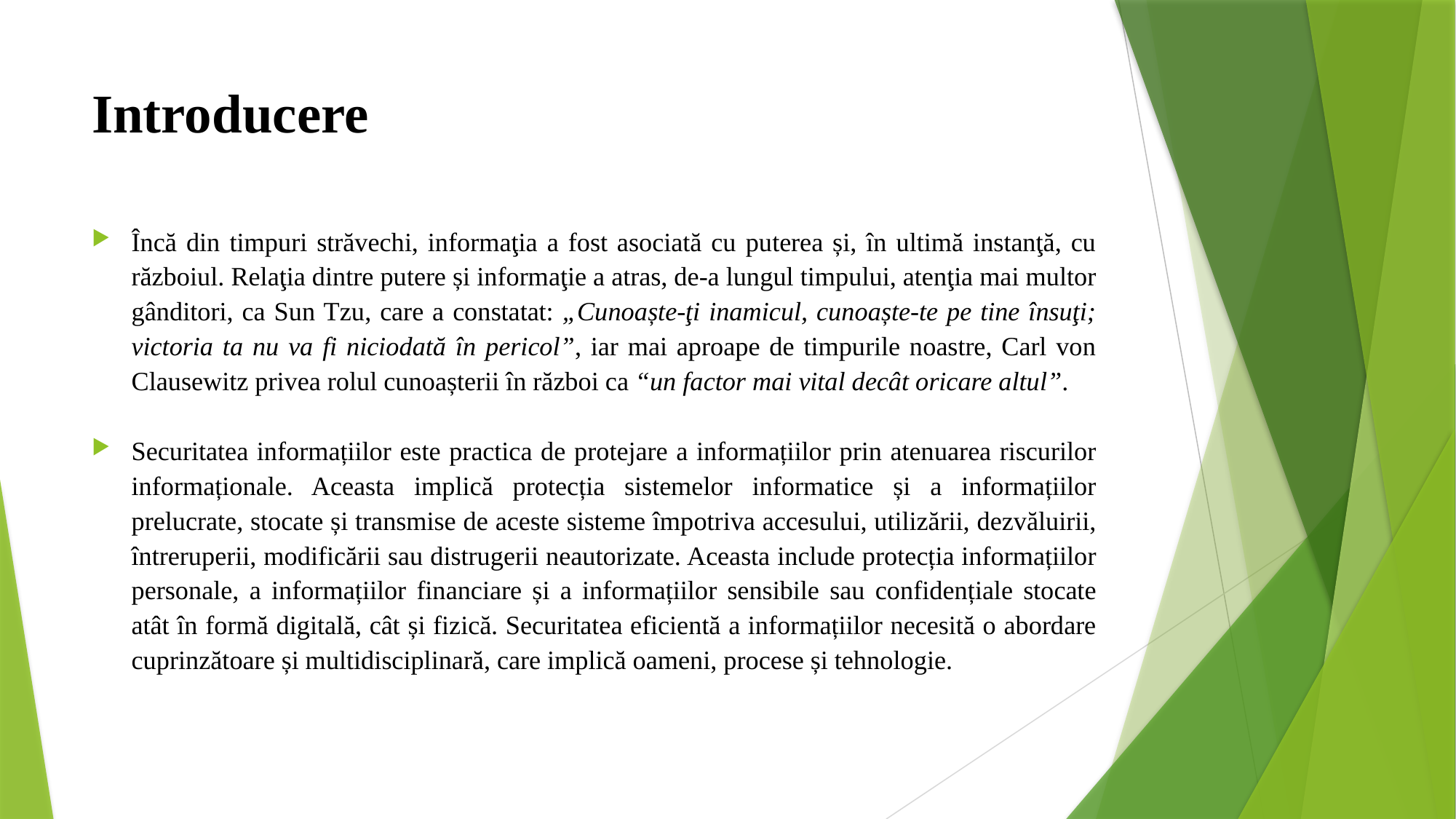

# Introducere
Încă din timpuri străvechi, informaţia a fost asociată cu puterea și, în ultimă instanţă, cu războiul. Relaţia dintre putere și informaţie a atras, de-a lungul timpului, atenţia mai multor gânditori, ca Sun Tzu, care a constatat: „Cunoaște-ţi inamicul, cunoaște-te pe tine însuţi; victoria ta nu va fi niciodată în pericol”, iar mai aproape de timpurile noastre, Carl von Clausewitz privea rolul cunoașterii în război ca “un factor mai vital decât oricare altul”.

Securitatea informațiilor este practica de protejare a informațiilor prin atenuarea riscurilor informaționale. Aceasta implică protecția sistemelor informatice și a informațiilor prelucrate, stocate și transmise de aceste sisteme împotriva accesului, utilizării, dezvăluirii, întreruperii, modificării sau distrugerii neautorizate. Aceasta include protecția informațiilor personale, a informațiilor financiare și a informațiilor sensibile sau confidențiale stocate atât în formă digitală, cât și fizică. Securitatea eficientă a informațiilor necesită o abordare cuprinzătoare și multidisciplinară, care implică oameni, procese și tehnologie.